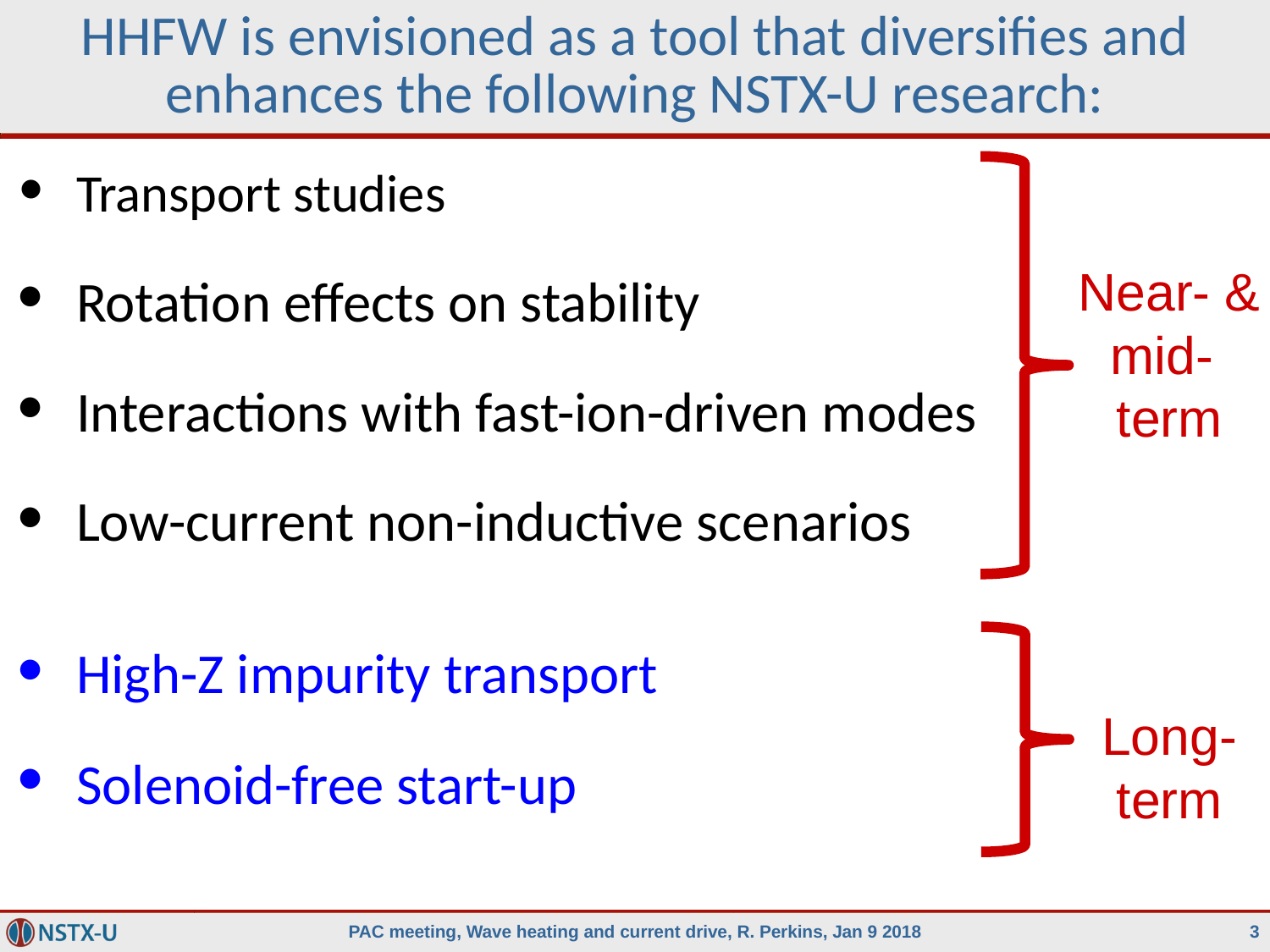

# HHFW is envisioned as a tool that diversifies and enhances the following NSTX-U research:

Transport studies

Rotation effects on stability

Interactions with fast-ion-driven modes

Low-current non-inductive scenarios

High-Z impurity transport

Solenoid-free start-up

Near- & mid-
term

Long- term